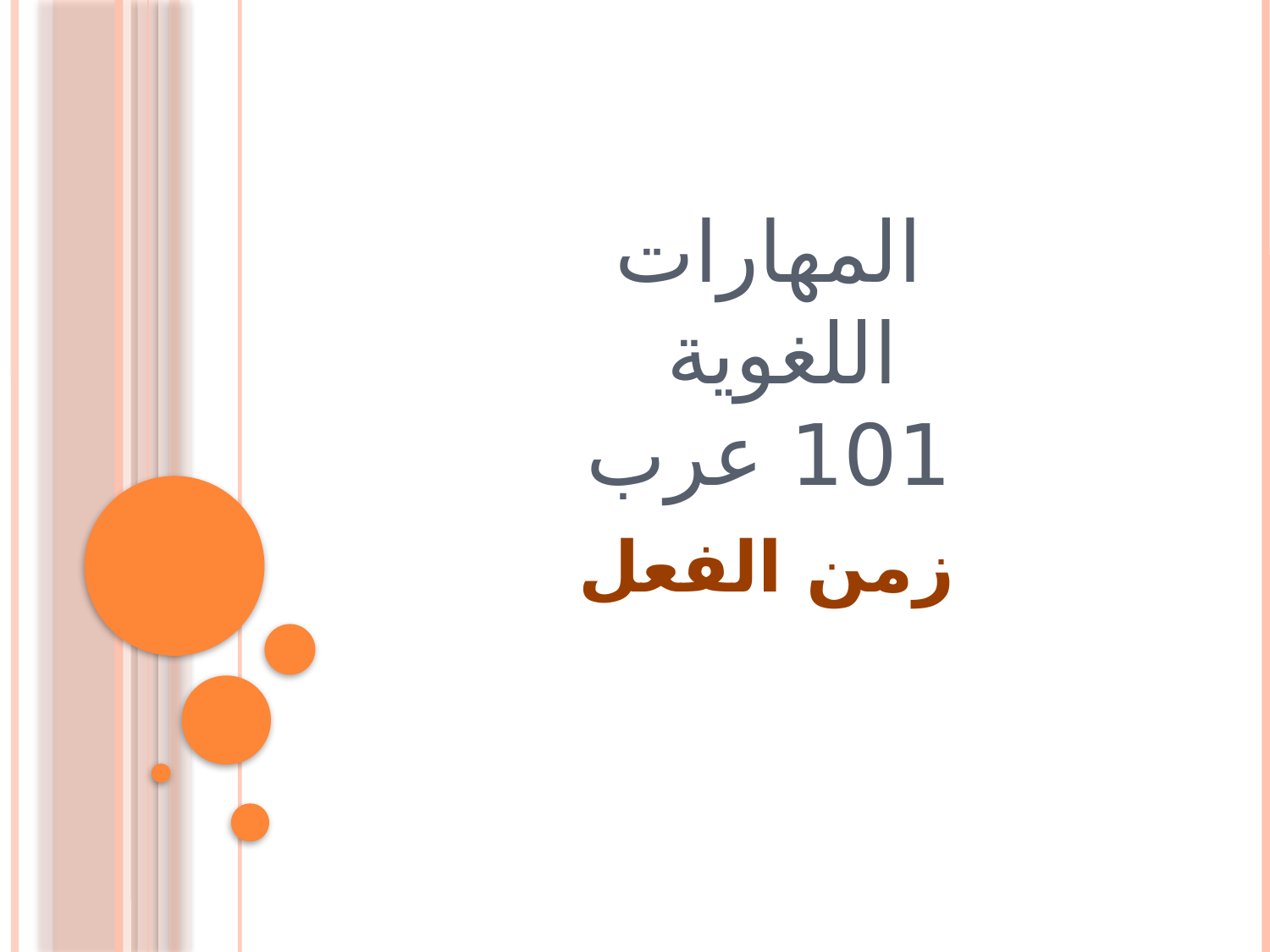

# المهارات اللغوية 101 عرب
زمن الفعل